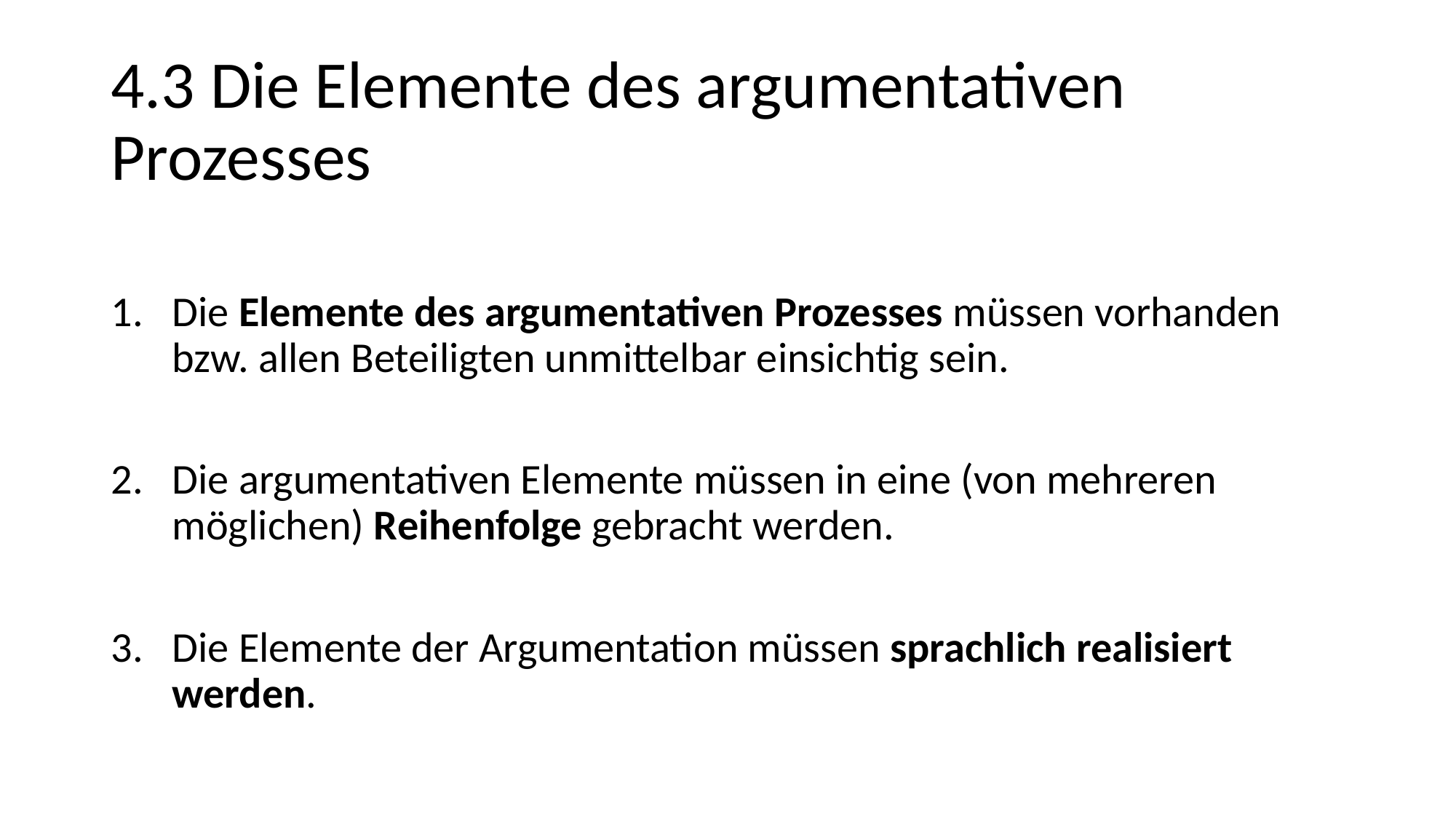

# 4.3 Die Elemente des argumentativen Prozesses

Die Elemente des argumentativen Prozesses müssen vorhanden bzw. allen Beteilig­ten unmittelbar einsichtig sein.

Die argumentativen Elemente müssen in eine (von mehreren möglichen) Reihenfolge gebracht werden.

Die Elemente der Argumentation müssen sprachlich realisiert werden.